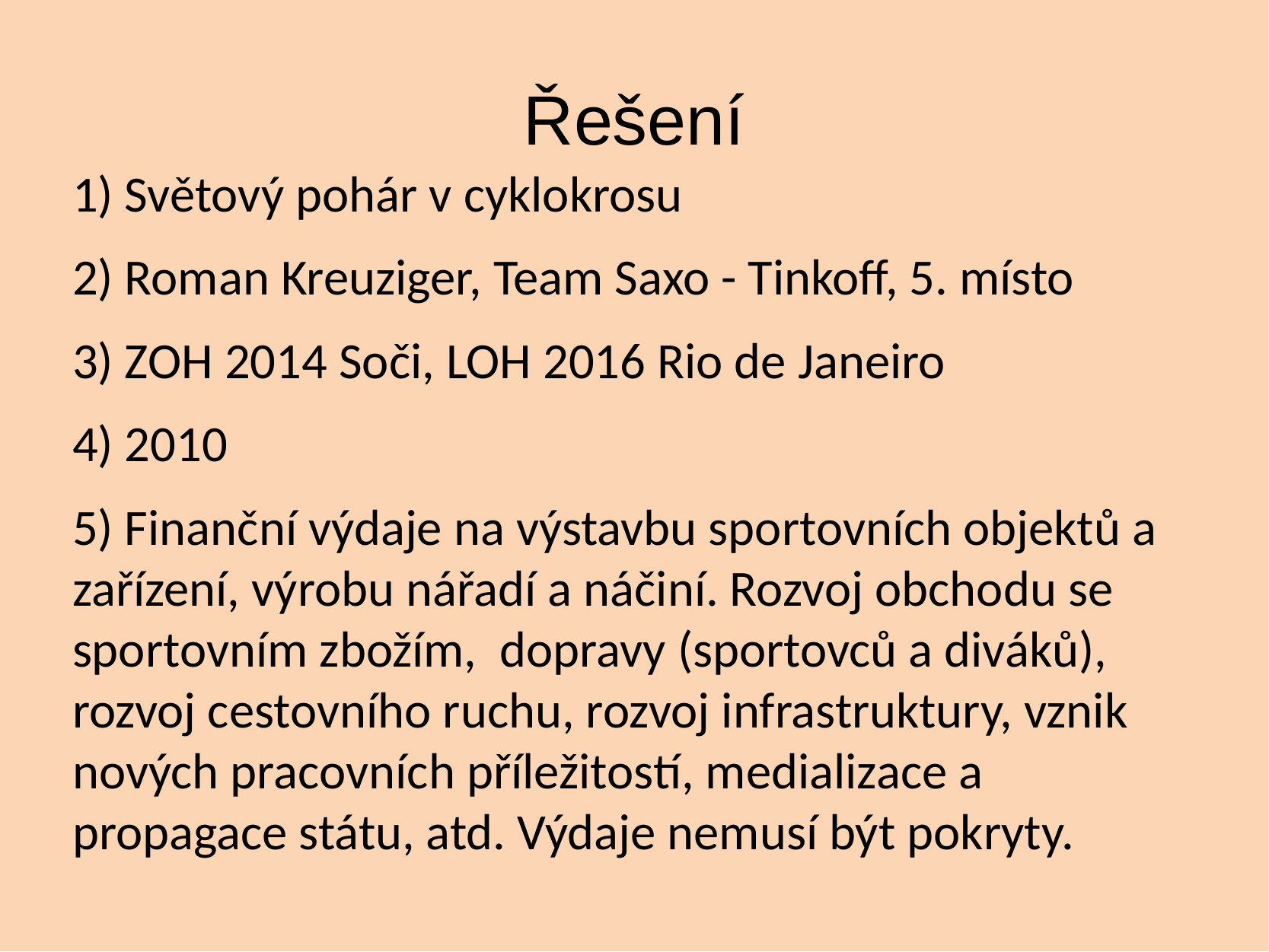

# Řešení
1) Světový pohár v cyklokrosu
2) Roman Kreuziger, Team Saxo - Tinkoff, 5. místo
3) ZOH 2014 Soči, LOH 2016 Rio de Janeiro
4) 2010
5) Finanční výdaje na výstavbu sportovních objektů a zařízení, výrobu nářadí a náčiní. Rozvoj obchodu se sportovním zbožím,  dopravy (sportovců a diváků), rozvoj cestovního ruchu, rozvoj infrastruktury, vznik nových pracovních příležitostí, medializace a propagace státu, atd. Výdaje nemusí být pokryty.